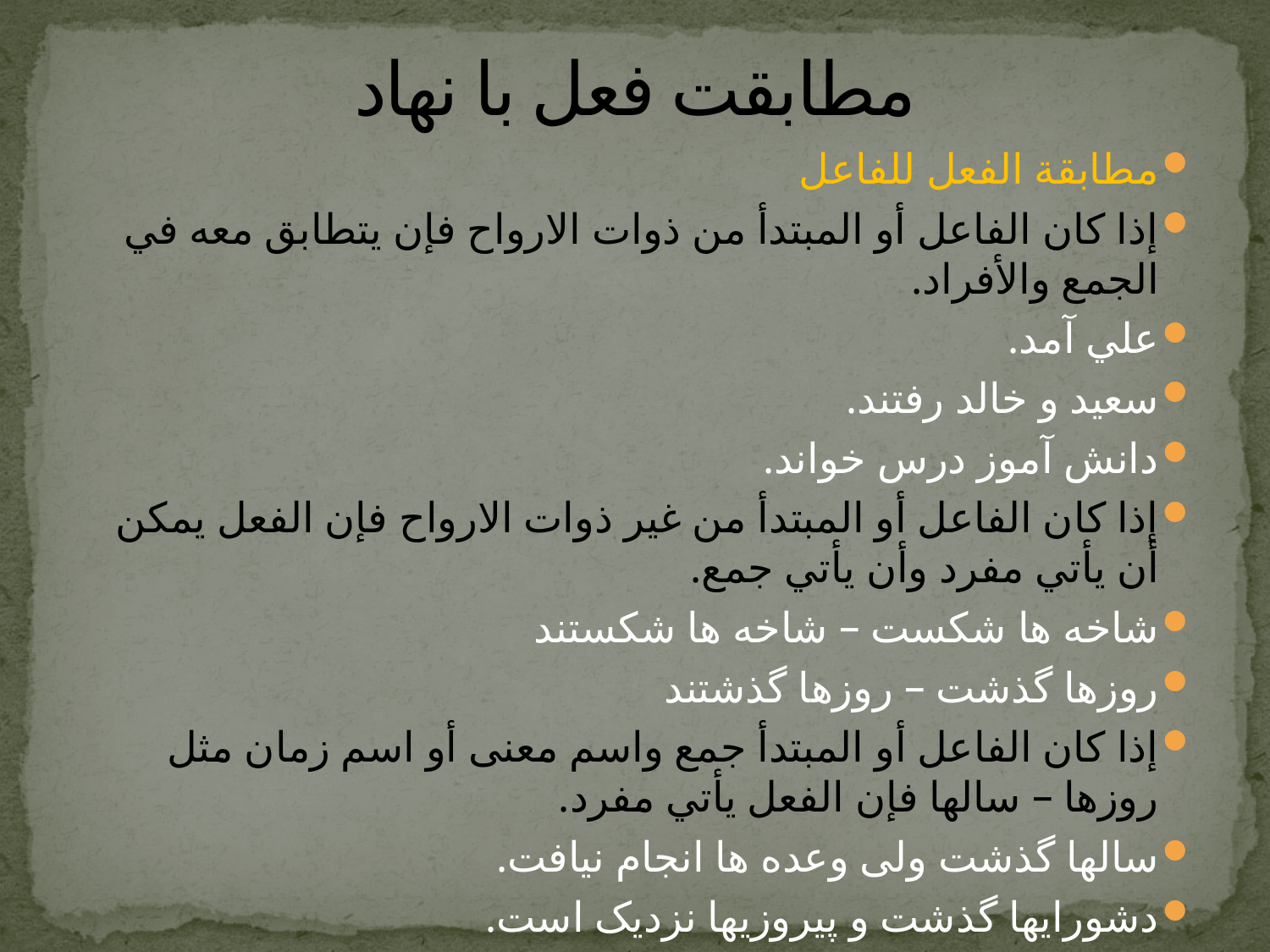

# مطابقت فعل با نهاد
مطابقة الفعل للفاعل
إذا كان الفاعل أو المبتدأ من ذوات الارواح فإن يتطابق معه في الجمع والأفراد.
علي آمد.
سعید و خالد رفتند.
دانش آموز درس خواند.
إذا كان الفاعل أو المبتدأ من غير ذوات الارواح فإن الفعل يمكن أن يأتي مفرد وأن يأتي جمع.
شاخه ها شکست – شاخه ها شکستند
روزها گذشت – روزها گذشتند
إذا كان الفاعل أو المبتدأ جمع واسم معنى أو اسم زمان مثل روزها – سالها فإن الفعل يأتي مفرد.
سالها گذشت ولی وعده ها انجام نیافت.
دشورایها گذشت و پیروزیها نزدیک است.